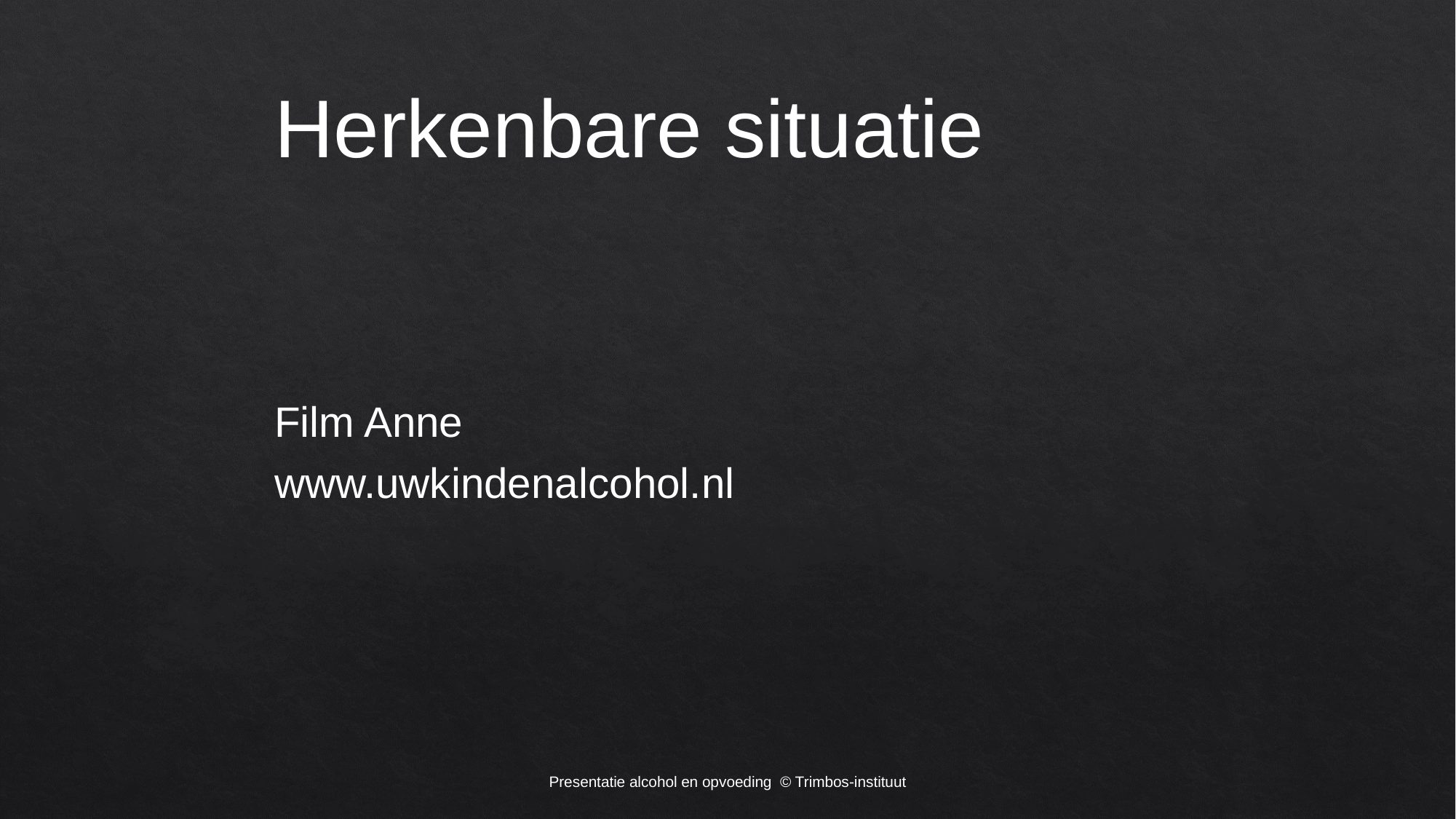

# Herkenbare situatie

Film Anne
www.uwkindenalcohol.nl
Presentatie alcohol en opvoeding  © Trimbos-instituut